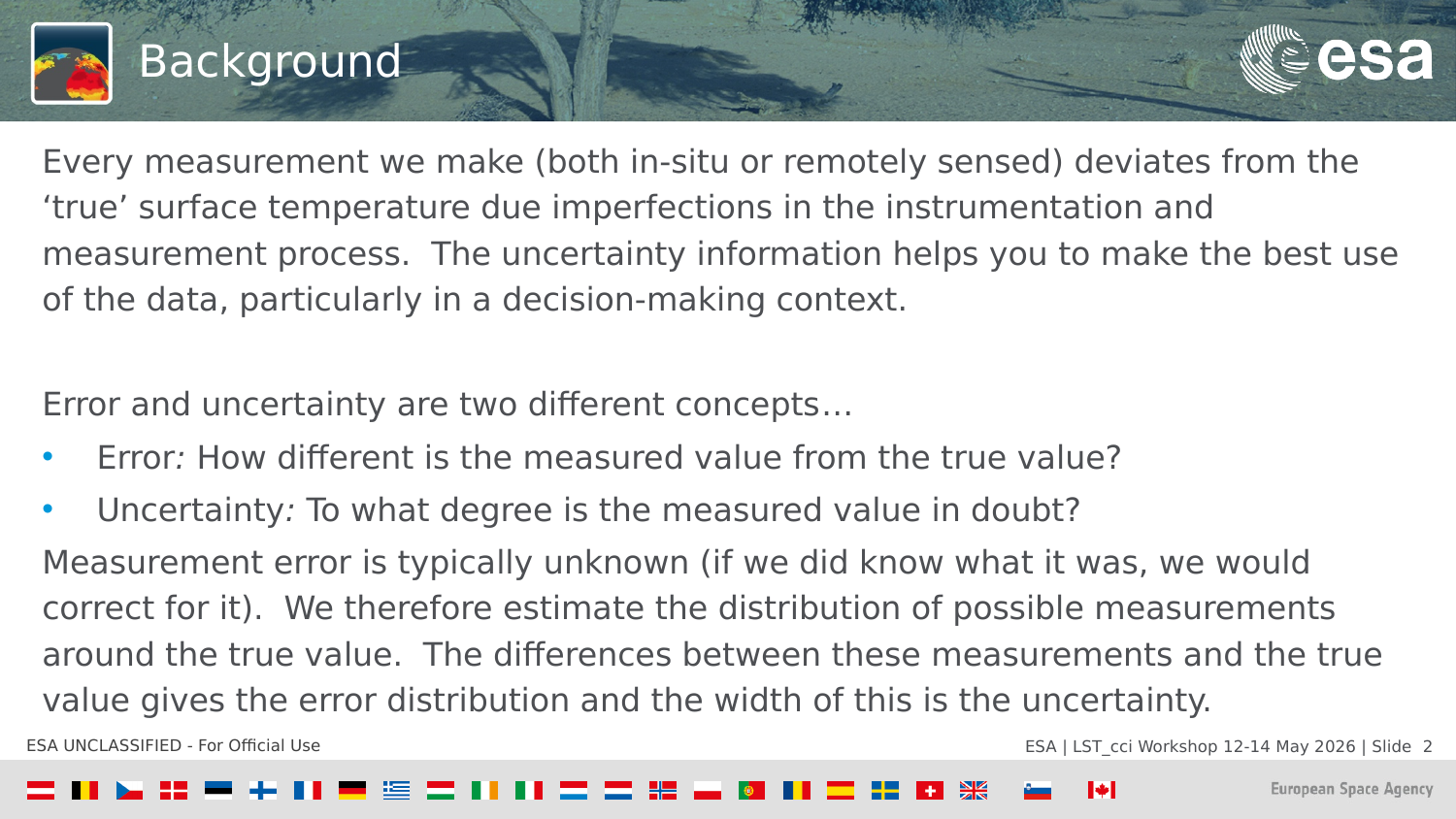

# Background
Every measurement we make (both in-situ or remotely sensed) deviates from the ‘true’ surface temperature due imperfections in the instrumentation and measurement process.  The uncertainty information helps you to make the best use of the data, particularly in a decision-making context.

Error and uncertainty are two different concepts…
Error: How different is the measured value from the true value?
Uncertainty: To what degree is the measured value in doubt?
Measurement error is typically unknown (if we did know what it was, we would correct for it).  We therefore estimate the distribution of possible measurements around the true value.  The differences between these measurements and the true value gives the error distribution and the width of this is the uncertainty.